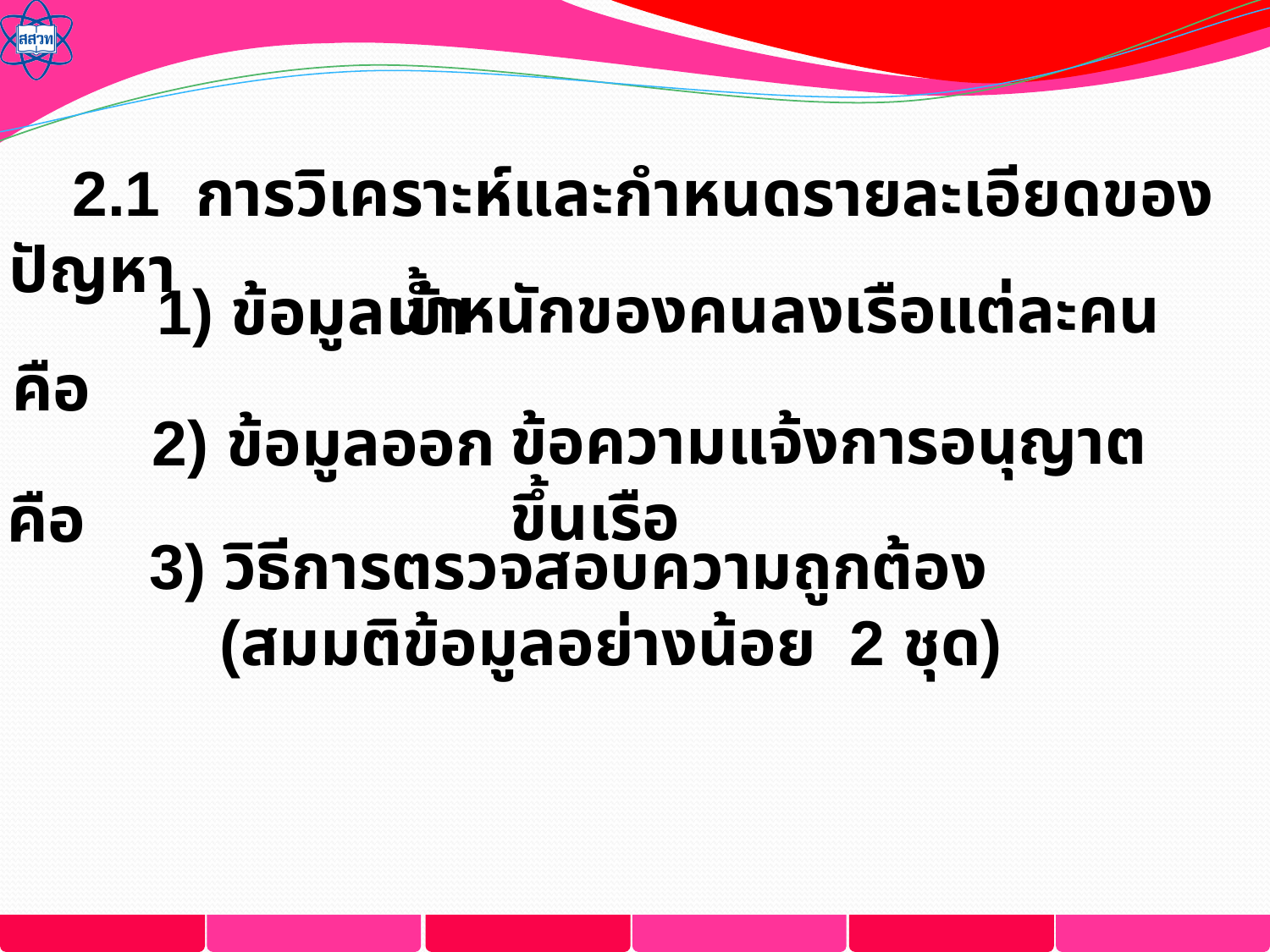

2.1  การวิเคราะห์และกำหนดรายละเอียดของปัญหา
น้ำหนักของคนลงเรือแต่ละคน
	 1) ข้อมูลเข้า คือ
ข้อความแจ้งการอนุญาตขึ้นเรือ
	 2) ข้อมูลออก คือ
3) วิธีการตรวจสอบความถูกต้อง
    (สมมติข้อมูลอย่างน้อย  2 ชุด)